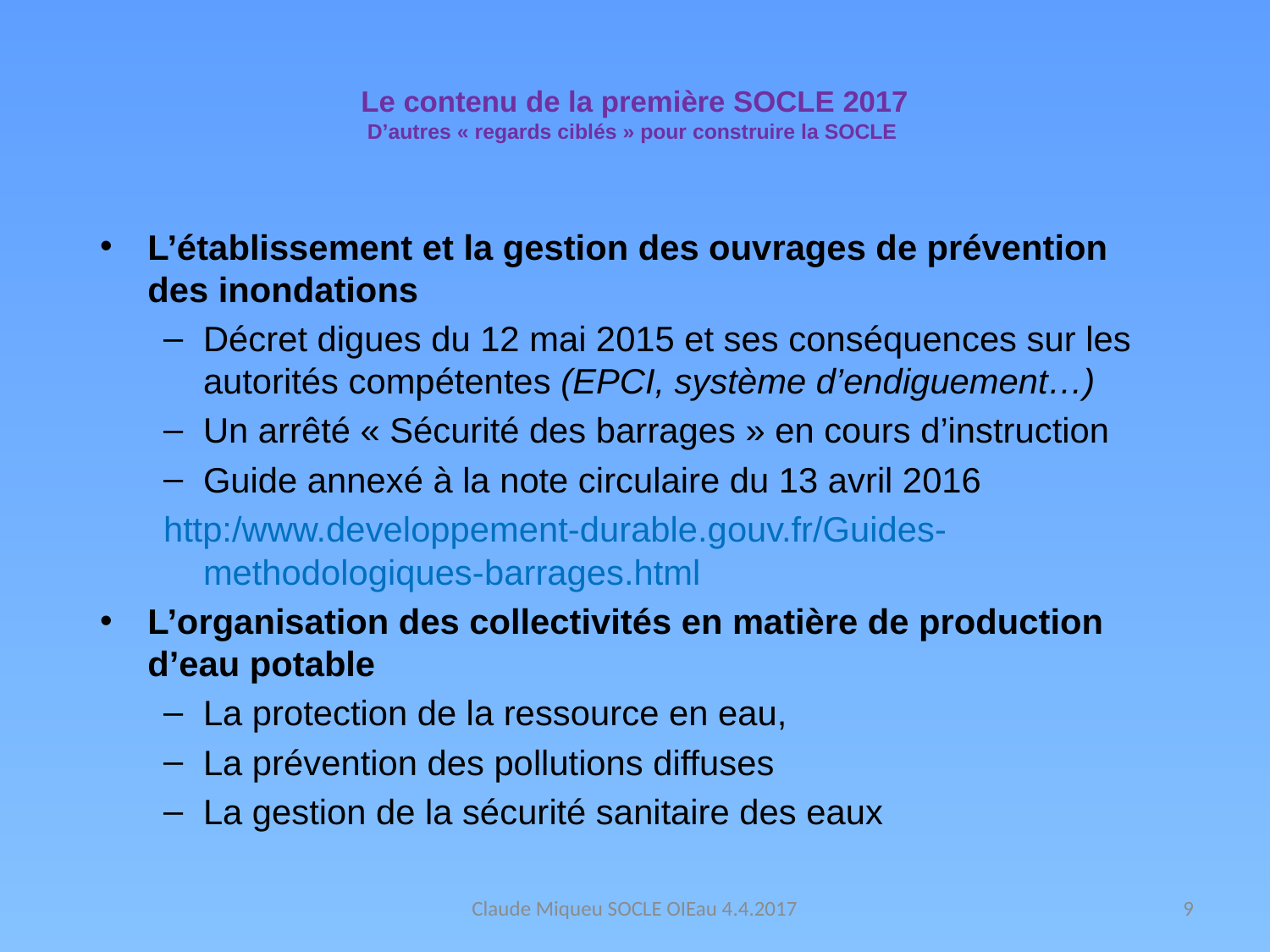

# Le contenu de la première SOCLE 2017 D’autres « regards ciblés » pour construire la SOCLE
L’établissement et la gestion des ouvrages de prévention des inondations
Décret digues du 12 mai 2015 et ses conséquences sur les autorités compétentes (EPCI, système d’endiguement…)
Un arrêté « Sécurité des barrages » en cours d’instruction
Guide annexé à la note circulaire du 13 avril 2016
http:/www.developpement-durable.gouv.fr/Guides-methodologiques-barrages.html
L’organisation des collectivités en matière de production d’eau potable
La protection de la ressource en eau,
La prévention des pollutions diffuses
La gestion de la sécurité sanitaire des eaux

Claude Miqueu SOCLE OIEau 4.4.2017
9